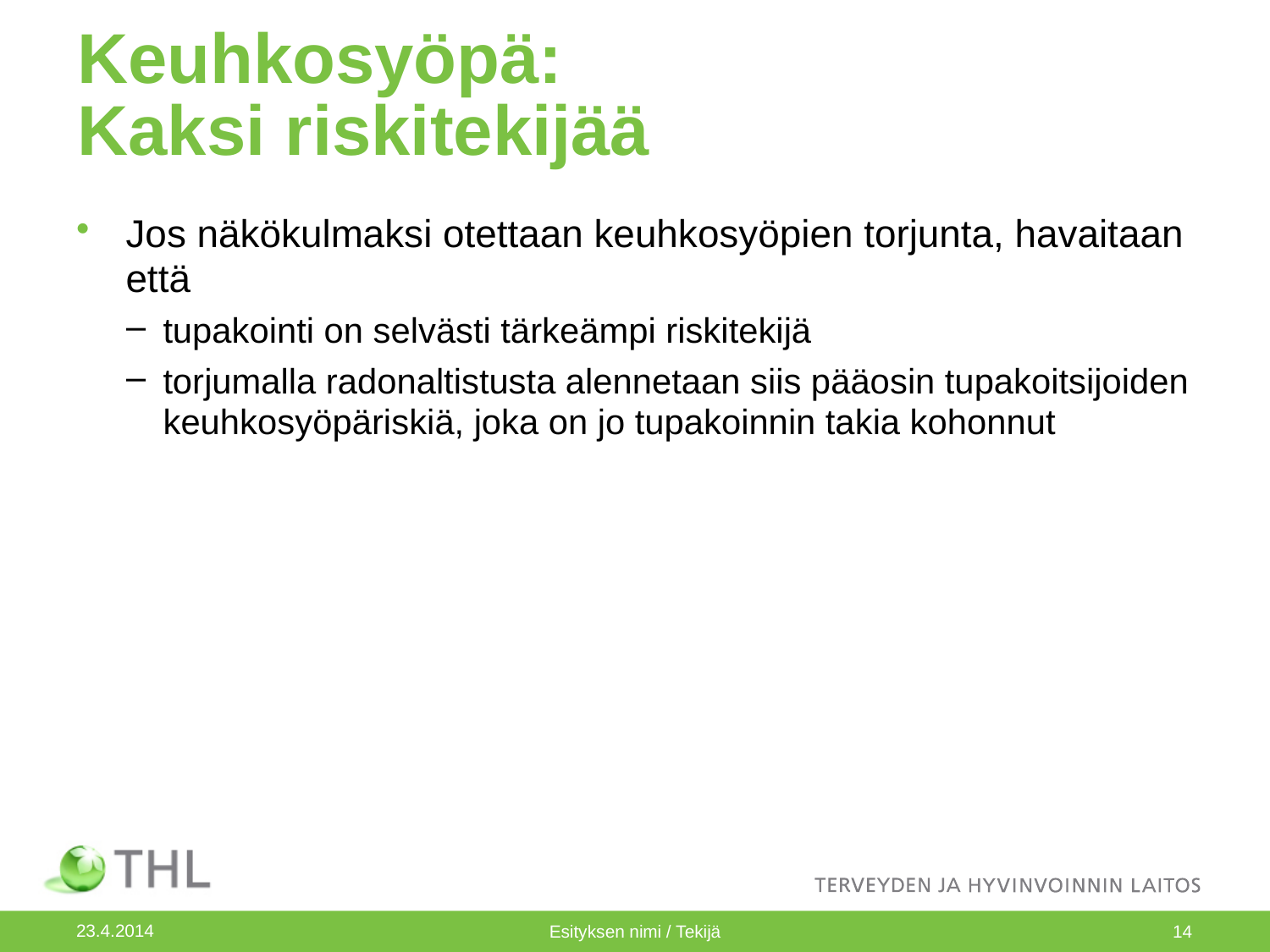

# Keuhkosyöpä: Kaksi riskitekijää
Jos näkökulmaksi otettaan keuhkosyöpien torjunta, havaitaan että
tupakointi on selvästi tärkeämpi riskitekijä
torjumalla radonaltistusta alennetaan siis pääosin tupakoitsijoiden keuhkosyöpäriskiä, joka on jo tupakoinnin takia kohonnut
23.4.2014
Esityksen nimi / Tekijä
14